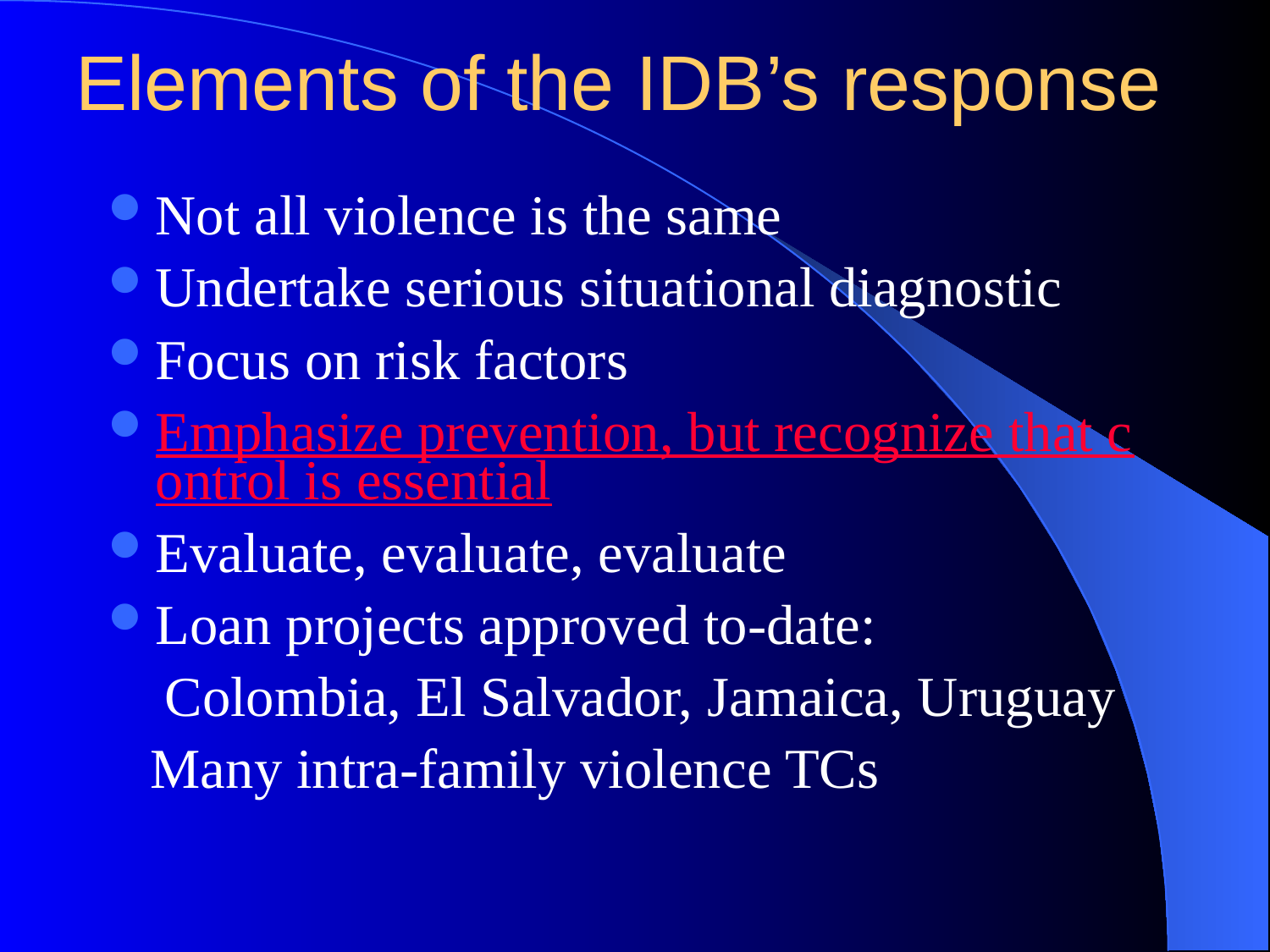

# Elements of the IDB’s response
Not all violence is the same
Undertake serious situational diagnostic
Focus on risk factors
Emphasize prevention, but recognize that control is essential
Evaluate, evaluate, evaluate
Loan projects approved to-date:
    Colombia, El Salvador, Jamaica, Uruguay
   Many intra-family violence TCs